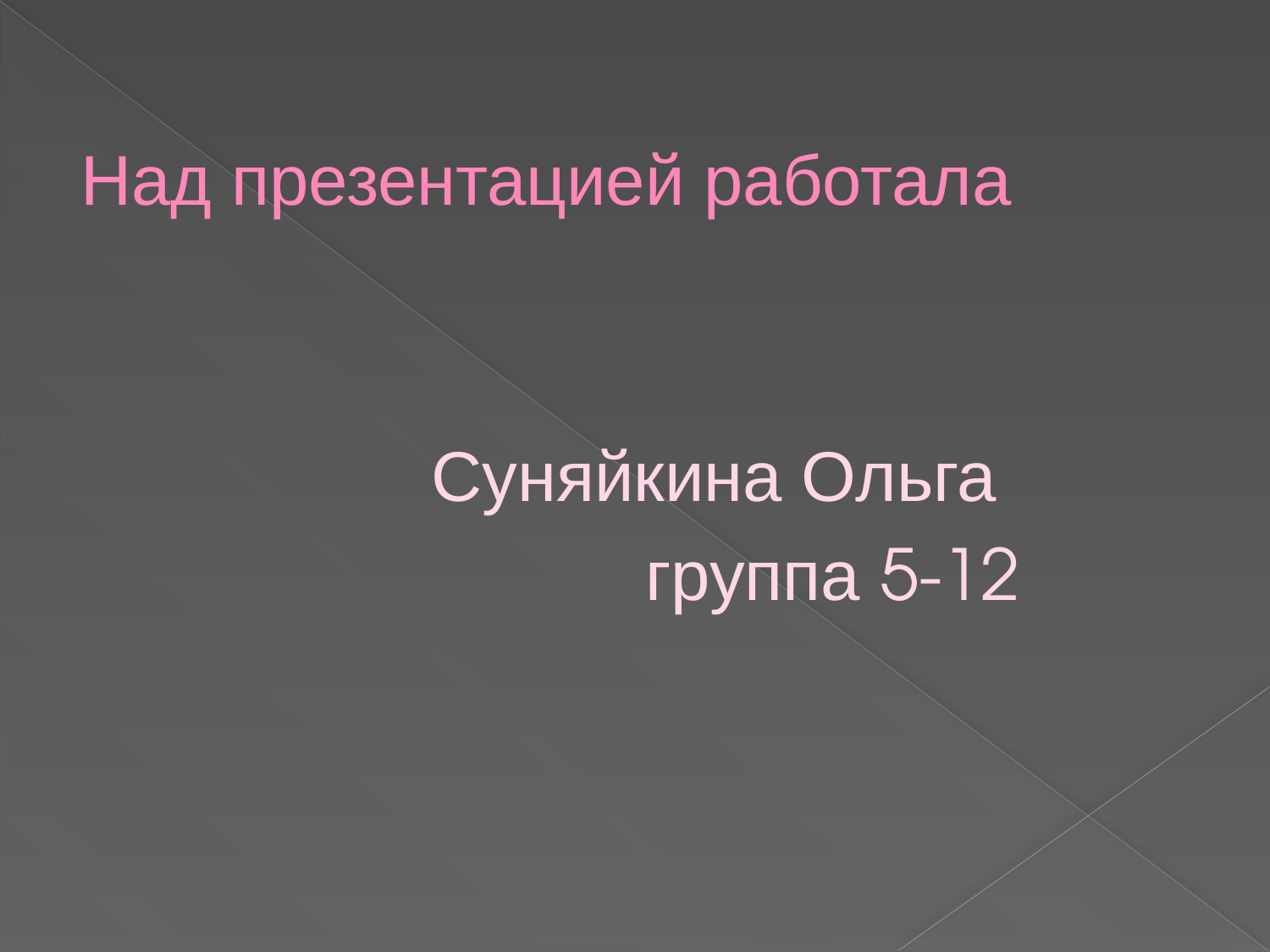

Над презентацией работала

                  Суняйкина Ольга
                             группа 5-12